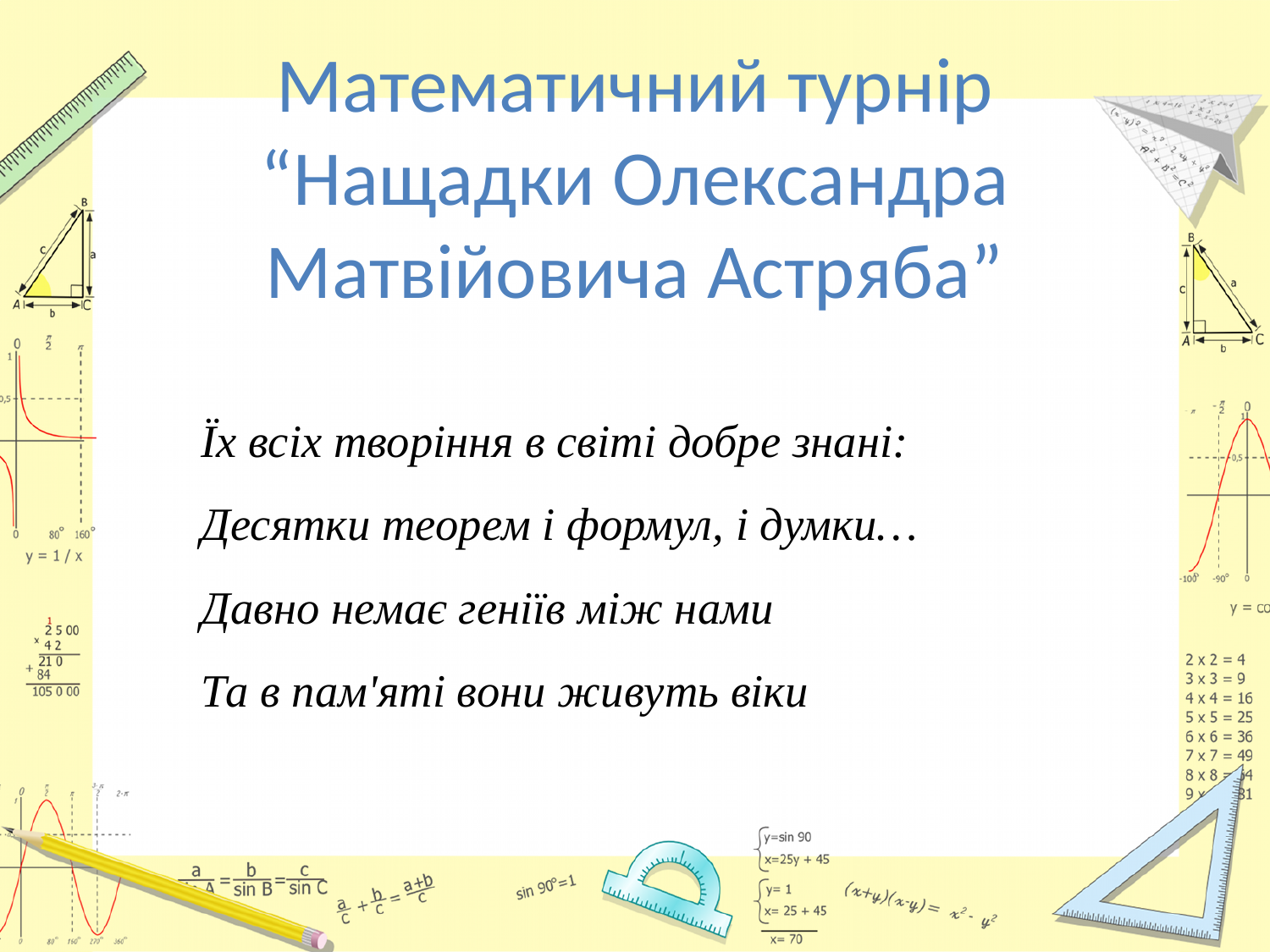

# Математичний турнір “Нащадки Олександра Матвійовича Астряба”
Їх всіх творіння в світі добре знані:
Десятки теорем і формул, і думки…
Давно немає геніїв між нами
Та в пам'яті вони живуть віки